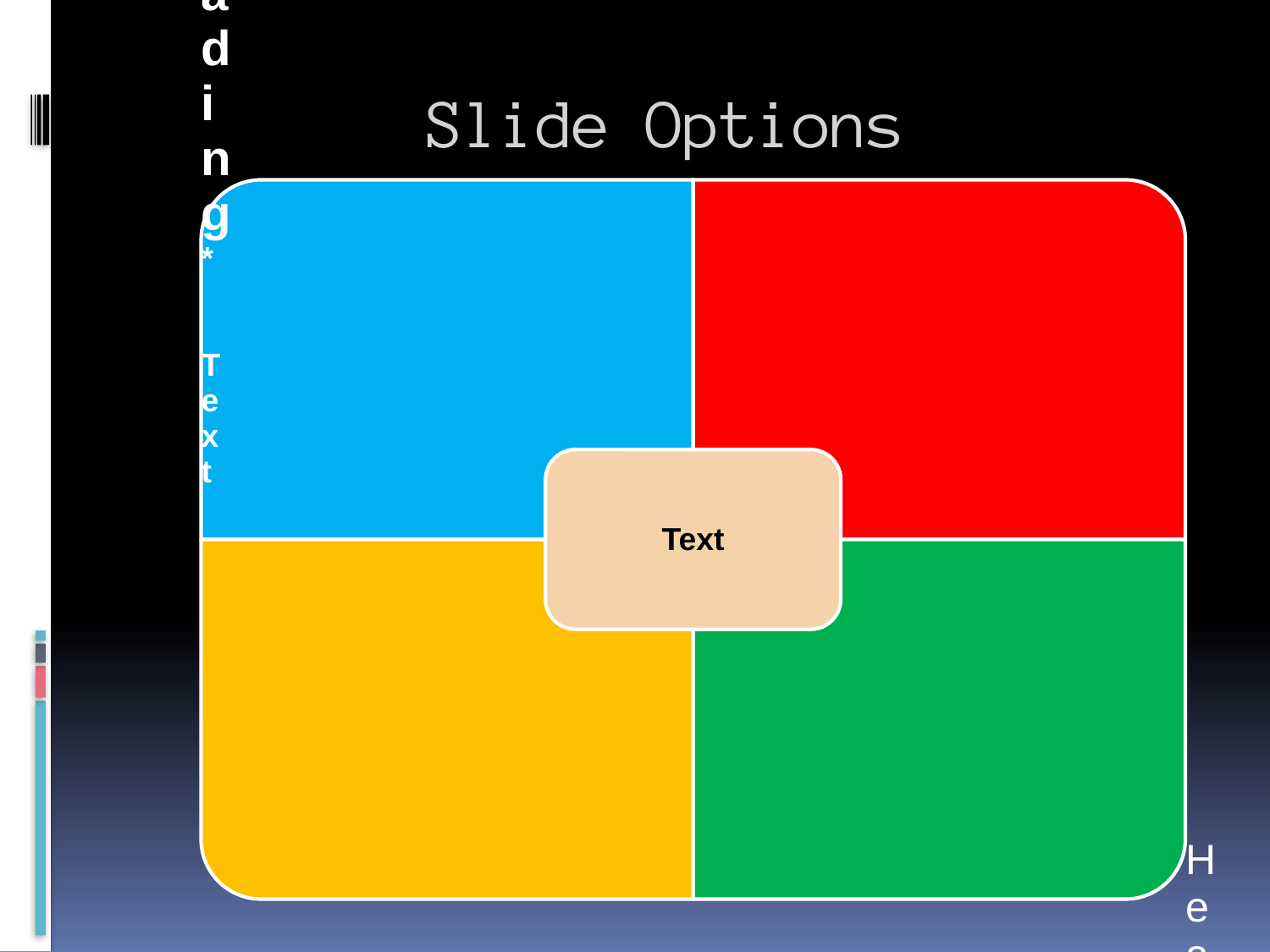

# Slide Options
Text
*  Text
Text
* Text
* Text